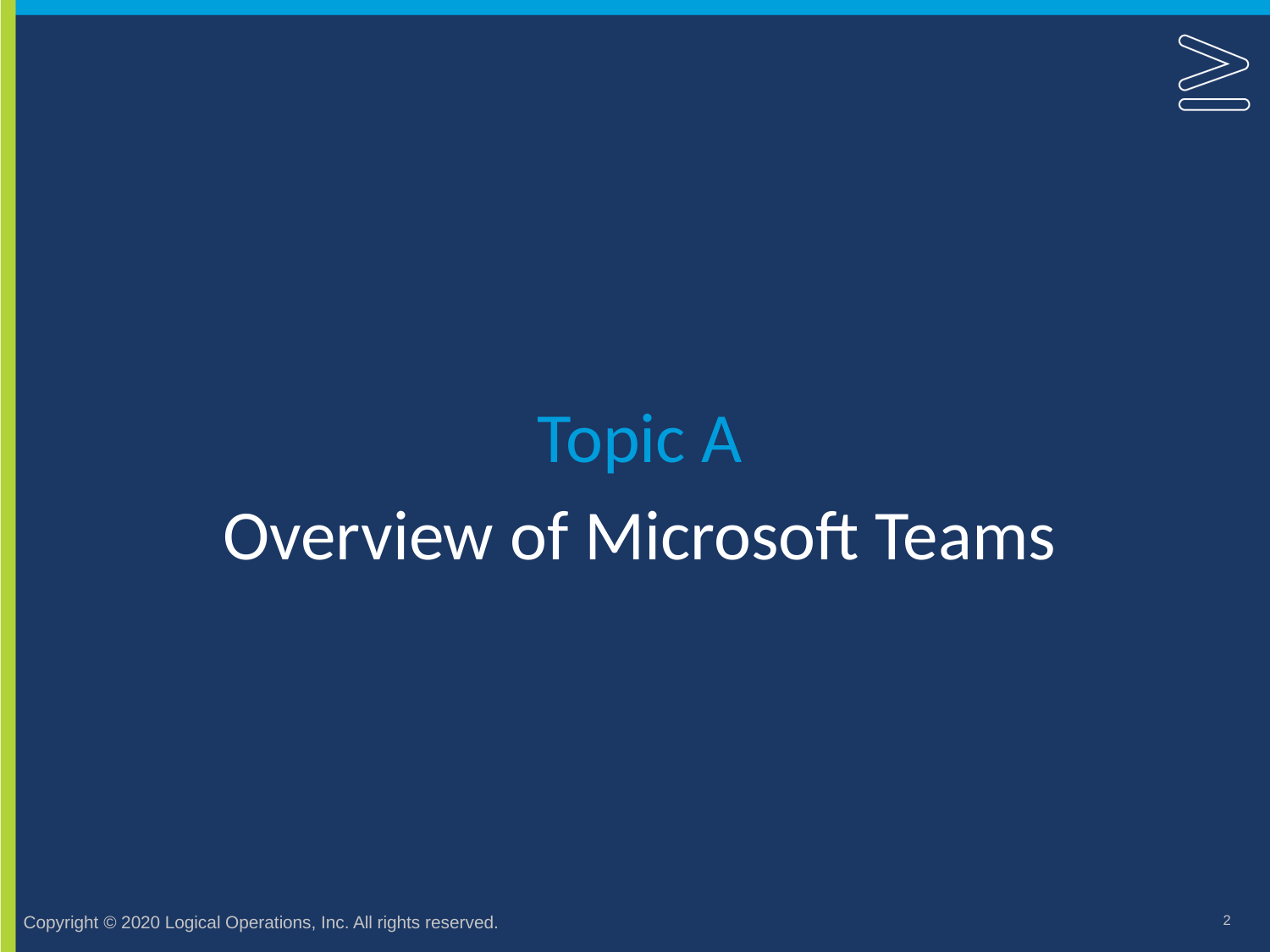

Topic A
# Overview of Microsoft Teams
2